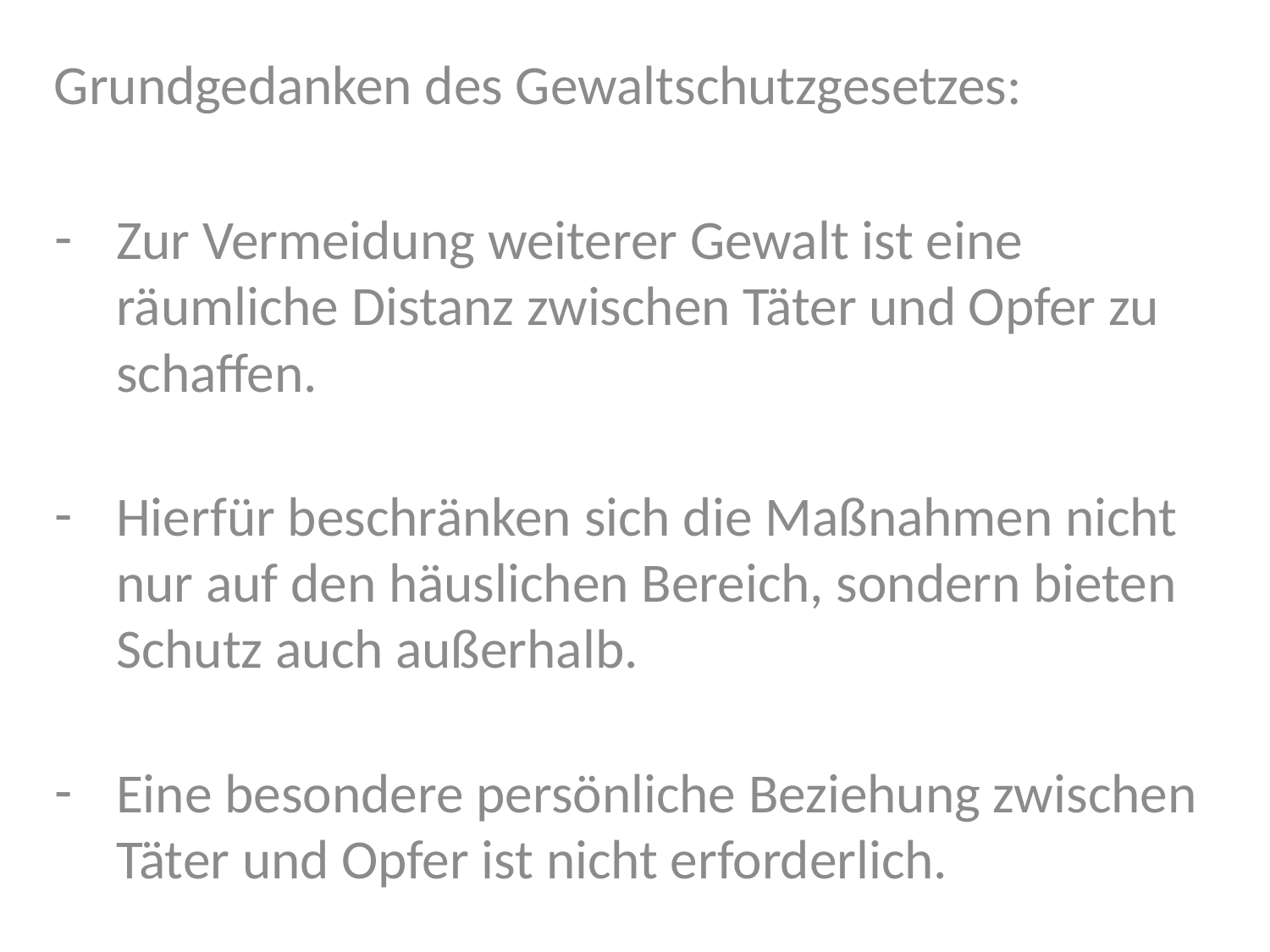

Grundgedanken des Gewaltschutzgesetzes:

Zur Vermeidung weiterer Gewalt ist eine räumliche Distanz zwischen Täter und Opfer zu schaffen.
Hierfür beschränken sich die Maßnahmen nicht nur auf den häuslichen Bereich, sondern bieten Schutz auch außerhalb.
Eine besondere persönliche Beziehung zwischen Täter und Opfer ist nicht erforderlich.